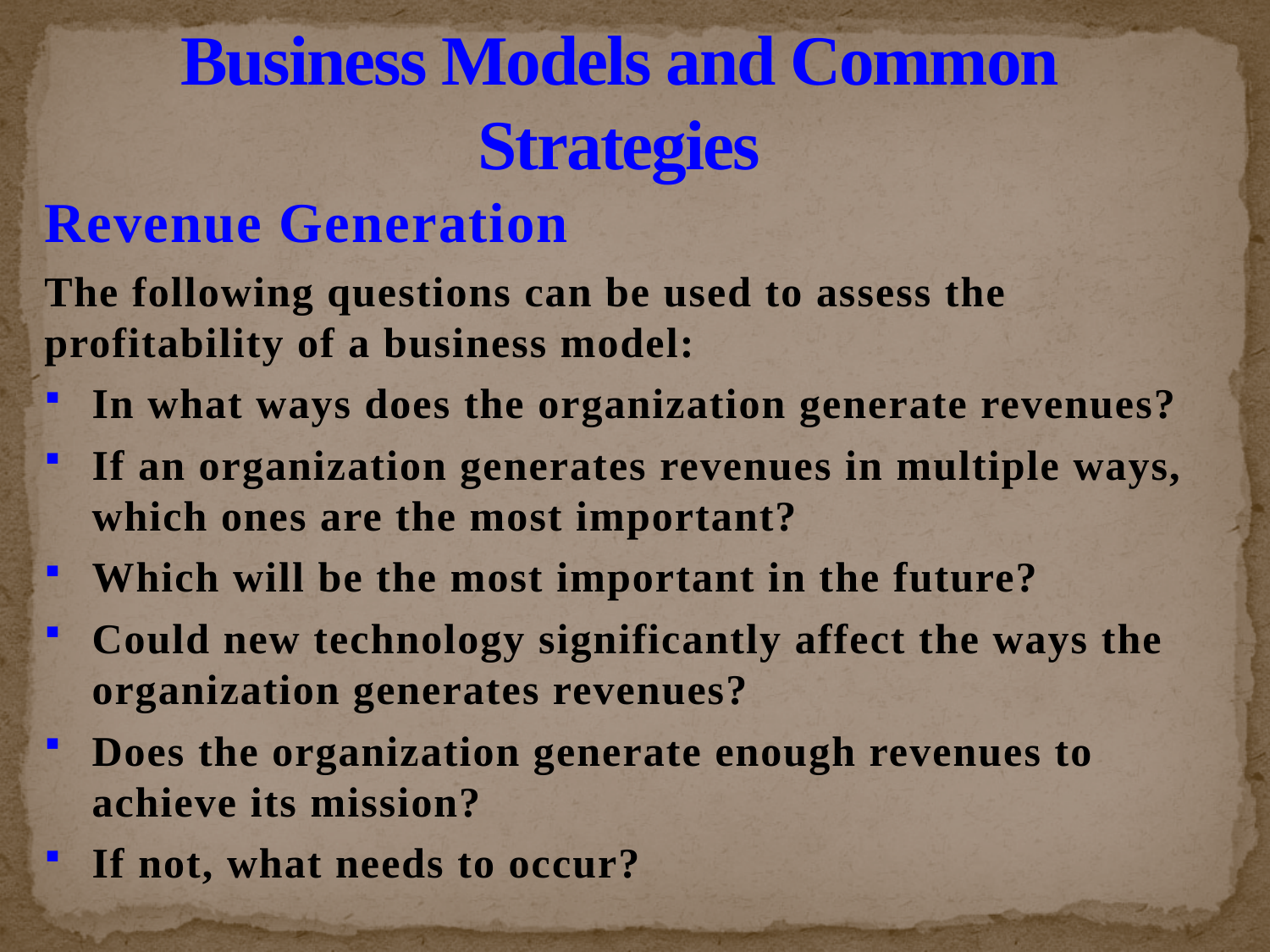

# Business Models and Common Strategies
Revenue Generation
The following questions can be used to assess the profitability of a business model:
In what ways does the organization generate revenues?
If an organization generates revenues in multiple ways, which ones are the most important?
Which will be the most important in the future?
Could new technology significantly affect the ways the organization generates revenues?
Does the organization generate enough revenues to achieve its mission?
If not, what needs to occur?